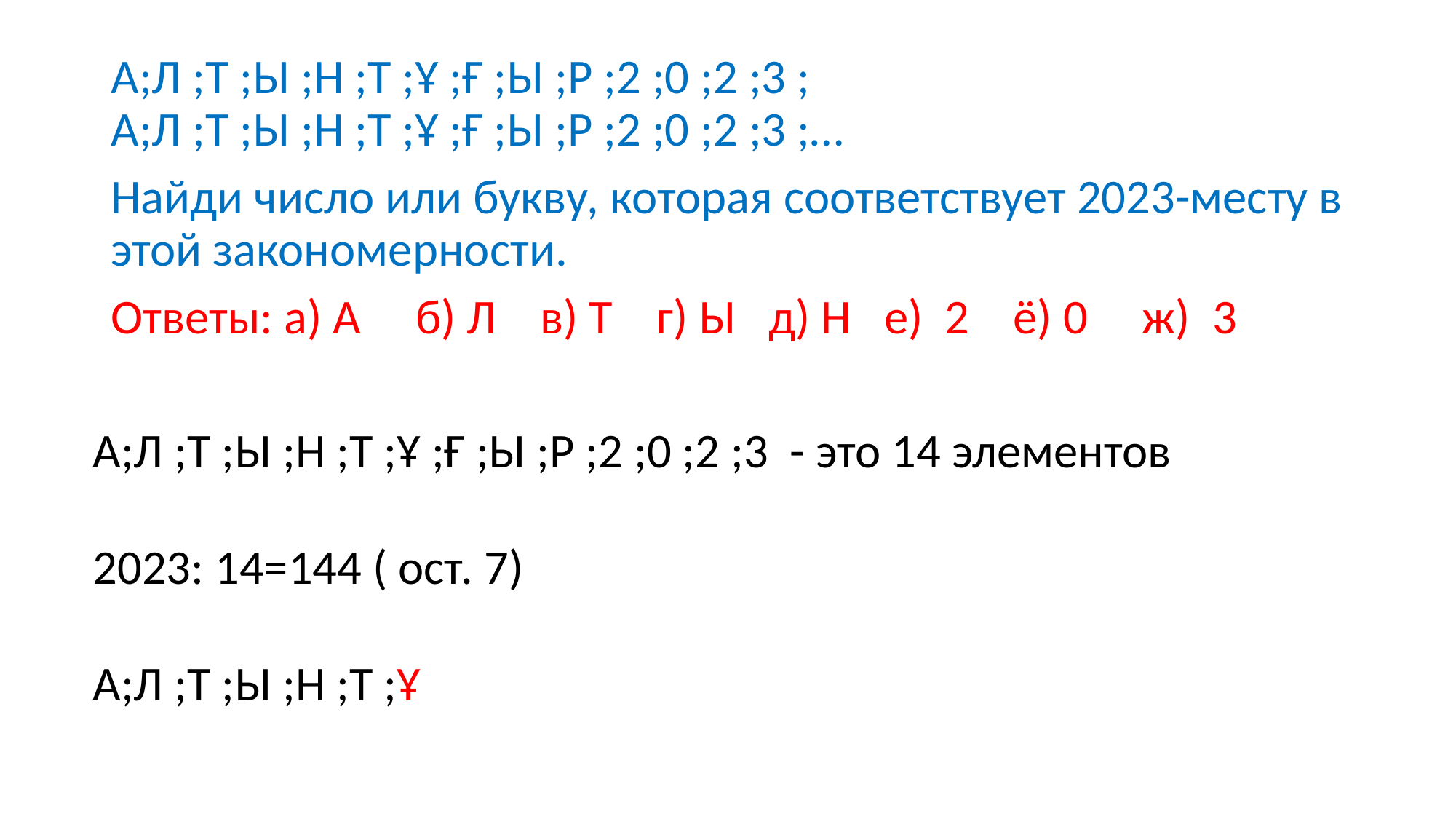

А;Л ;Т ;Ы ;Н ;Т ;Ұ ;Ғ ;Ы ;Р ;2 ;0 ;2 ;3 ; А;Л ;Т ;Ы ;Н ;Т ;Ұ ;Ғ ;Ы ;Р ;2 ;0 ;2 ;3 ;…
Найди число или букву, которая соответствует 2023-месту в этой закономерности.
Ответы: а) А     б) Л    в) Т    г) Ы   д) Н   е)  2    ё) 0     ж)  3

А;Л ;Т ;Ы ;Н ;Т ;Ұ ;Ғ ;Ы ;Р ;2 ;0 ;2 ;3  - это 14 элементов

2023: 14=144 ( ост. 7)

А;Л ;Т ;Ы ;Н ;Т ;Ұ